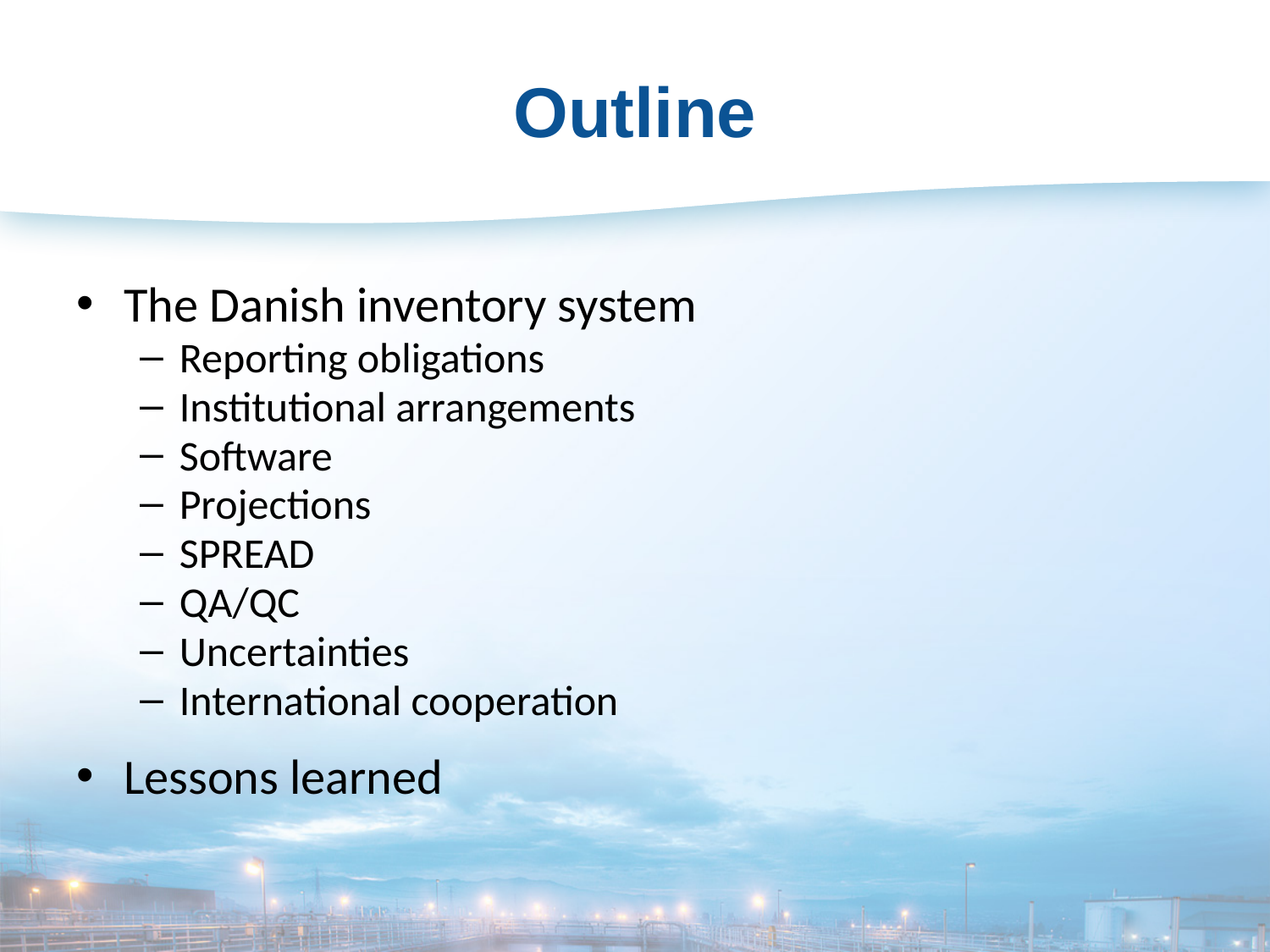

# Outline
The Danish inventory system
Reporting obligations
Institutional arrangements
Software
Projections
SPREAD
QA/QC
Uncertainties
International cooperation
Lessons learned